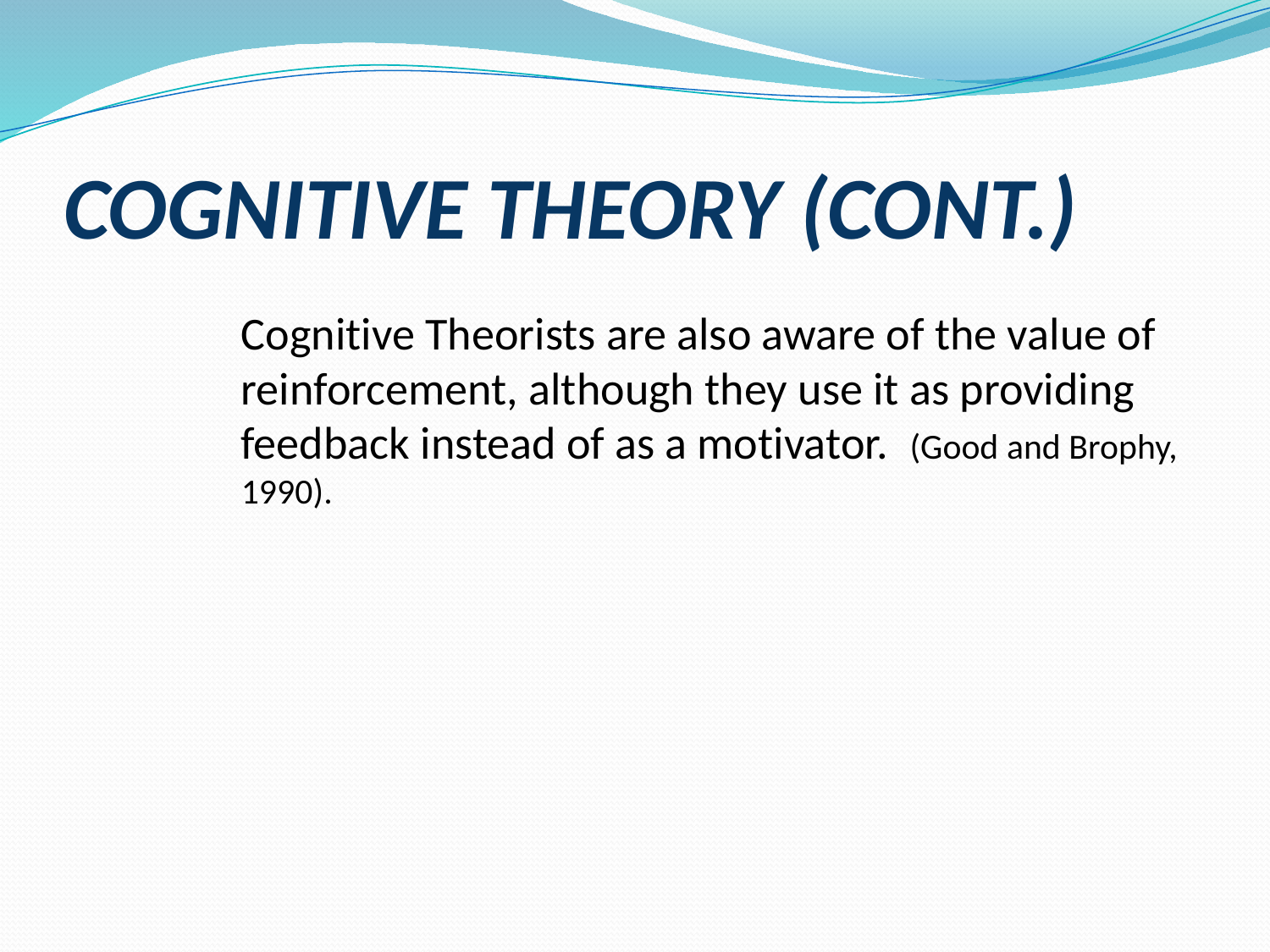

# COGNITIVE THEORY (CONT.)

	Cognitive Theorists are also aware of the value of reinforcement, although they use it as providing feedback instead of as a motivator.  (Good and Brophy, 1990).